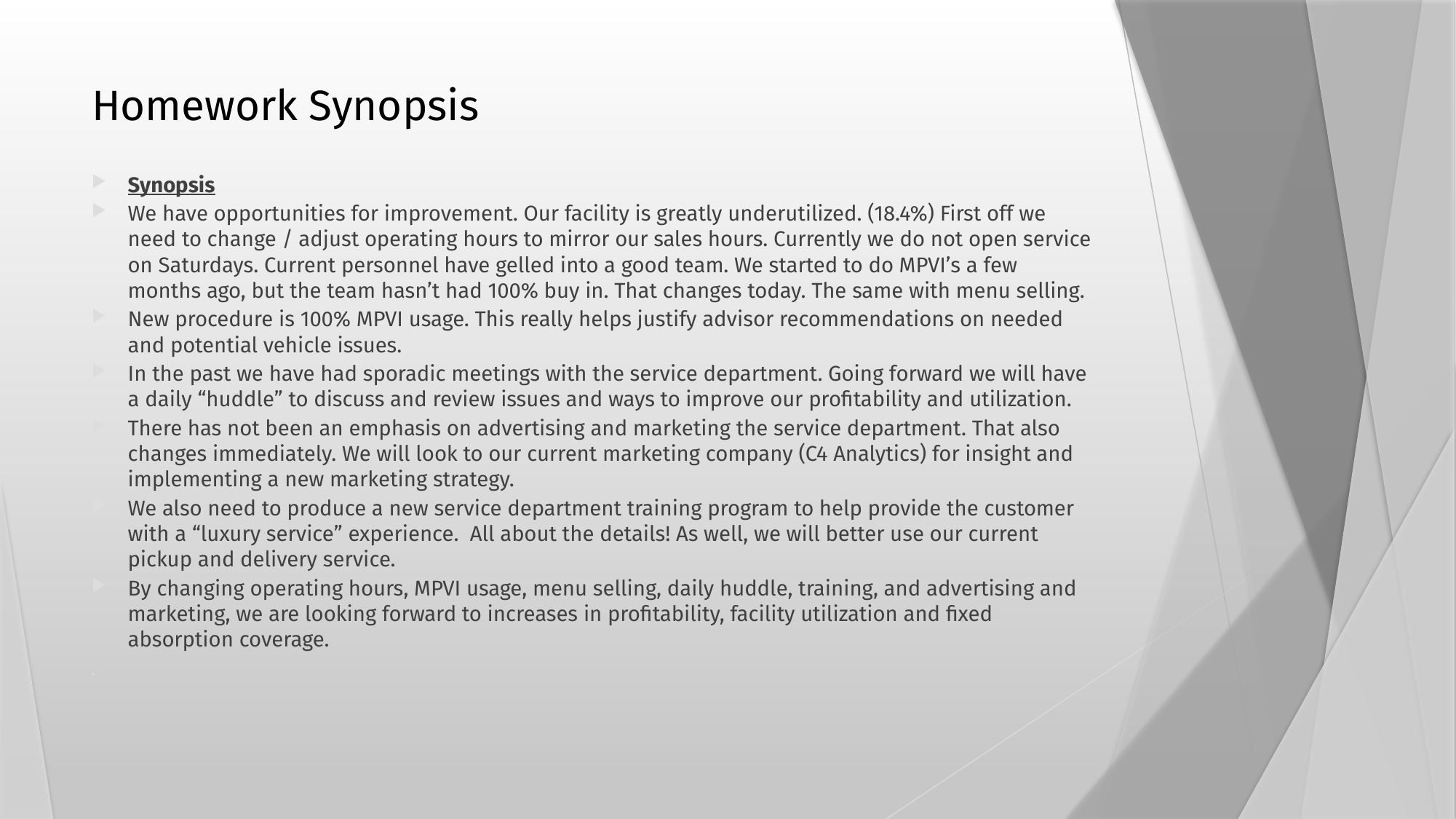

# Homework Synopsis
Synopsis
We have opportunities for improvement. Our facility is greatly underutilized. (18.4%) First off we need to change / adjust operating hours to mirror our sales hours. Currently we do not open service on Saturdays. Current personnel have gelled into a good team. We started to do MPVI’s a few months ago, but the team hasn’t had 100% buy in. That changes today. The same with menu selling.
New procedure is 100% MPVI usage. This really helps justify advisor recommendations on needed and potential vehicle issues.
In the past we have had sporadic meetings with the service department. Going forward we will have a daily “huddle” to discuss and review issues and ways to improve our profitability and utilization.
There has not been an emphasis on advertising and marketing the service department. That also changes immediately. We will look to our current marketing company (C4 Analytics) for insight and implementing a new marketing strategy.
We also need to produce a new service department training program to help provide the customer with a “luxury service” experience.  All about the details! As well, we will better use our current pickup and delivery service.
By changing operating hours, MPVI usage, menu selling, daily huddle, training, and advertising and marketing, we are looking forward to increases in profitability, facility utilization and fixed absorption coverage.